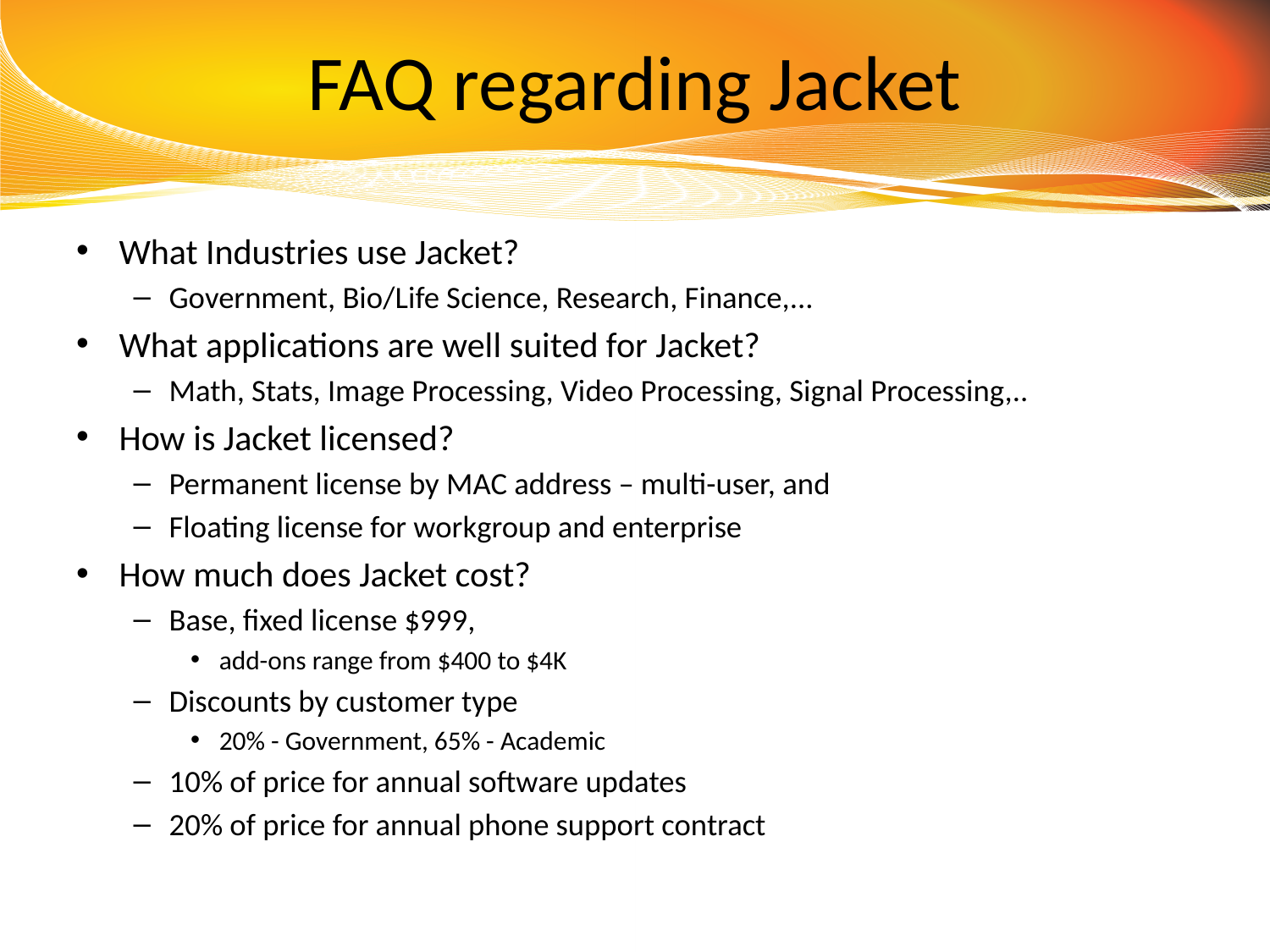

# FAQ regarding Jacket
What Industries use Jacket?
Government, Bio/Life Science, Research, Finance,...
What applications are well suited for Jacket?
Math, Stats, Image Processing, Video Processing, Signal Processing,..
How is Jacket licensed?
Permanent license by MAC address – multi-user, and
Floating license for workgroup and enterprise
How much does Jacket cost?
Base, fixed license $999,
add-ons range from $400 to $4K
Discounts by customer type
20% - Government, 65% - Academic
10% of price for annual software updates
20% of price for annual phone support contract